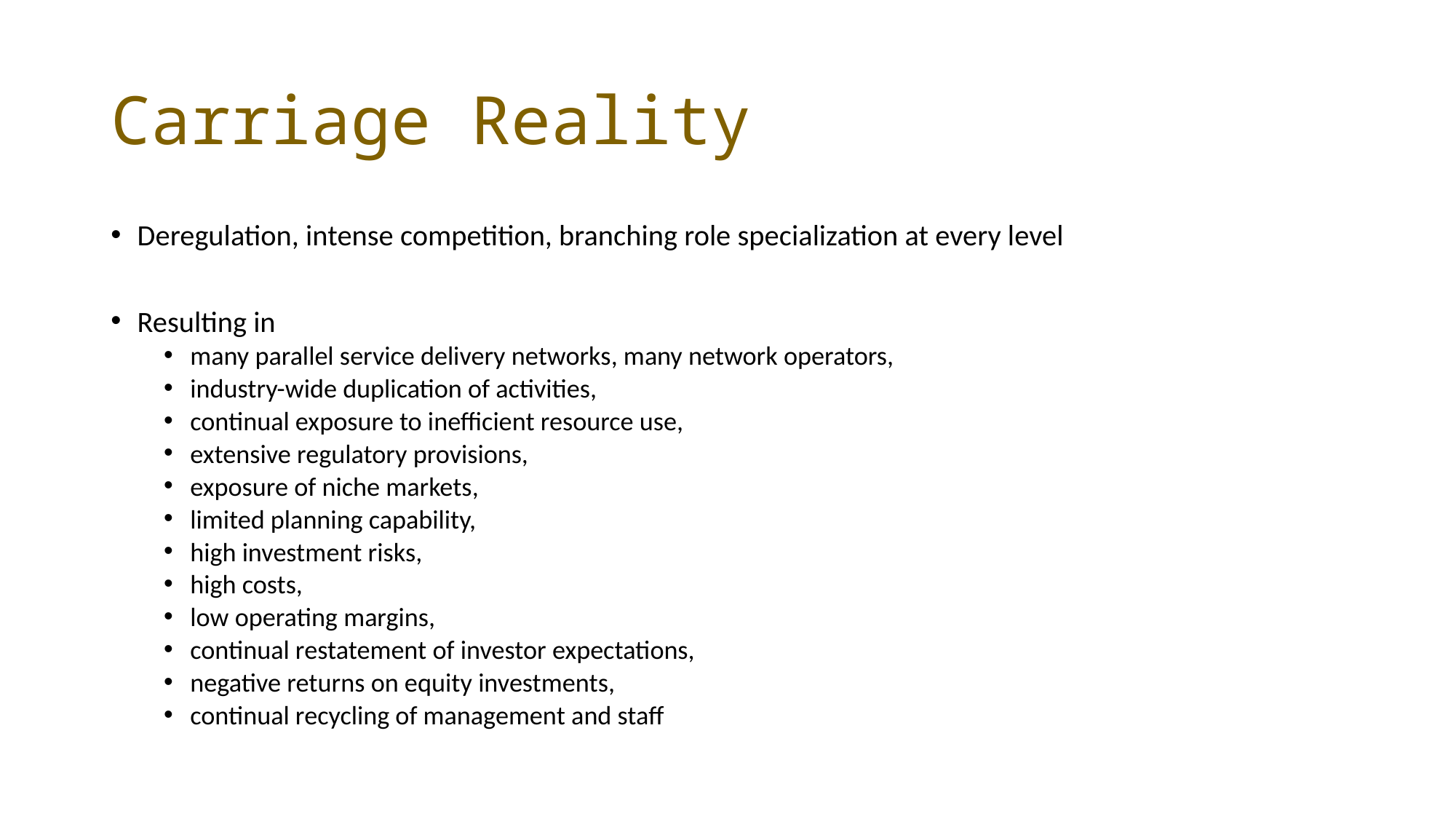

# Carriage Reality
Deregulation, intense competition, branching role specialization at every level

Resulting in
many parallel service delivery networks, many network operators,
industry-wide duplication of activities,
continual exposure to inefficient resource use,
extensive regulatory provisions,
exposure of niche markets,
limited planning capability,
high investment risks,
high costs,
low operating margins,
continual restatement of investor expectations,
negative returns on equity investments,
continual recycling of management and staff